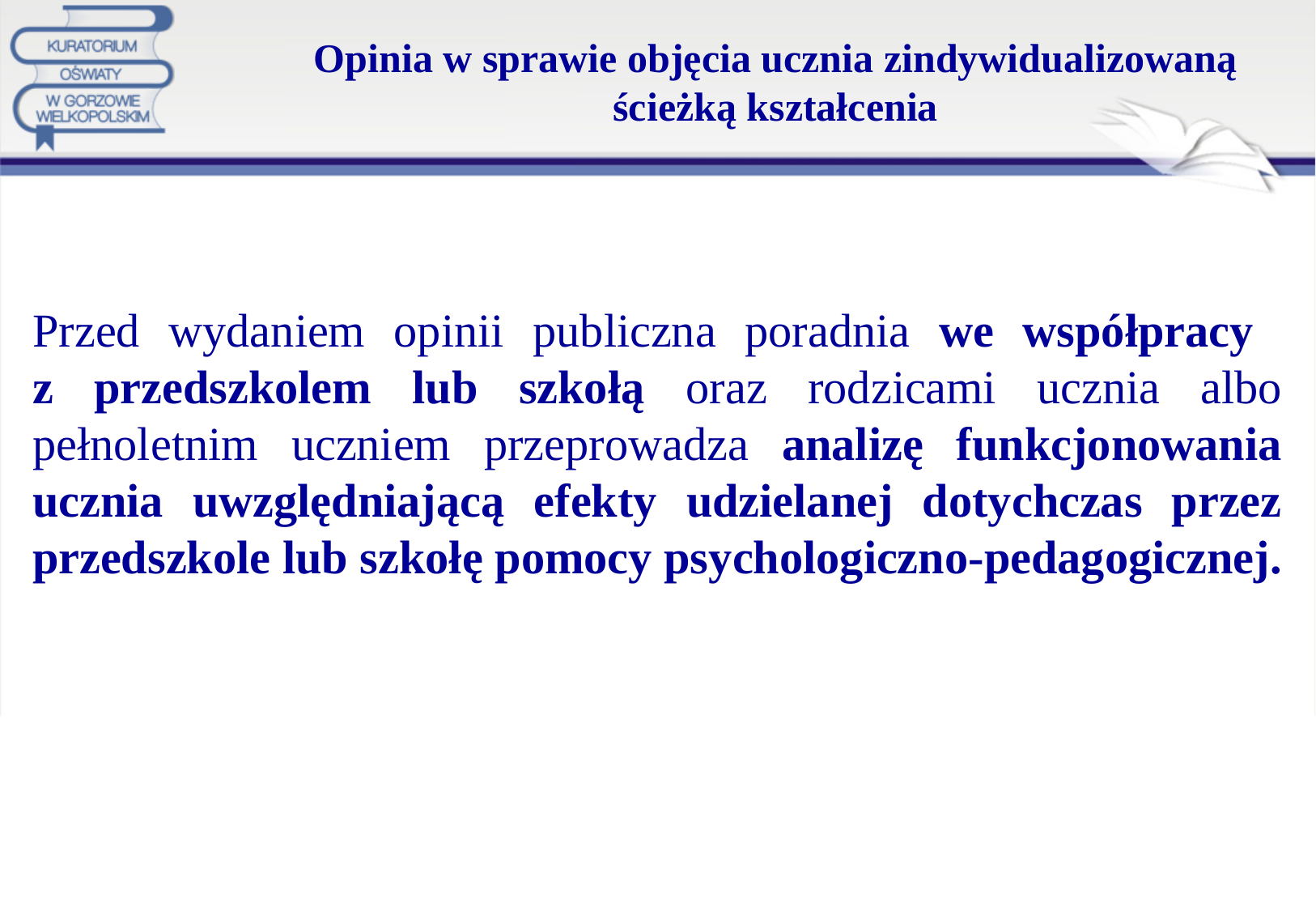

# Opinia w sprawie objęcia ucznia zindywidualizowaną ścieżką kształcenia

Przed wydaniem opinii publiczna poradnia we współpracy
z przedszkolem lub szkołą oraz rodzicami ucznia albo pełnoletnim uczniem przeprowadza analizę funkcjonowania ucznia uwzględniającą efekty udzielanej dotychczas przez przedszkole lub szkołę pomocy psychologiczno-pedagogicznej.